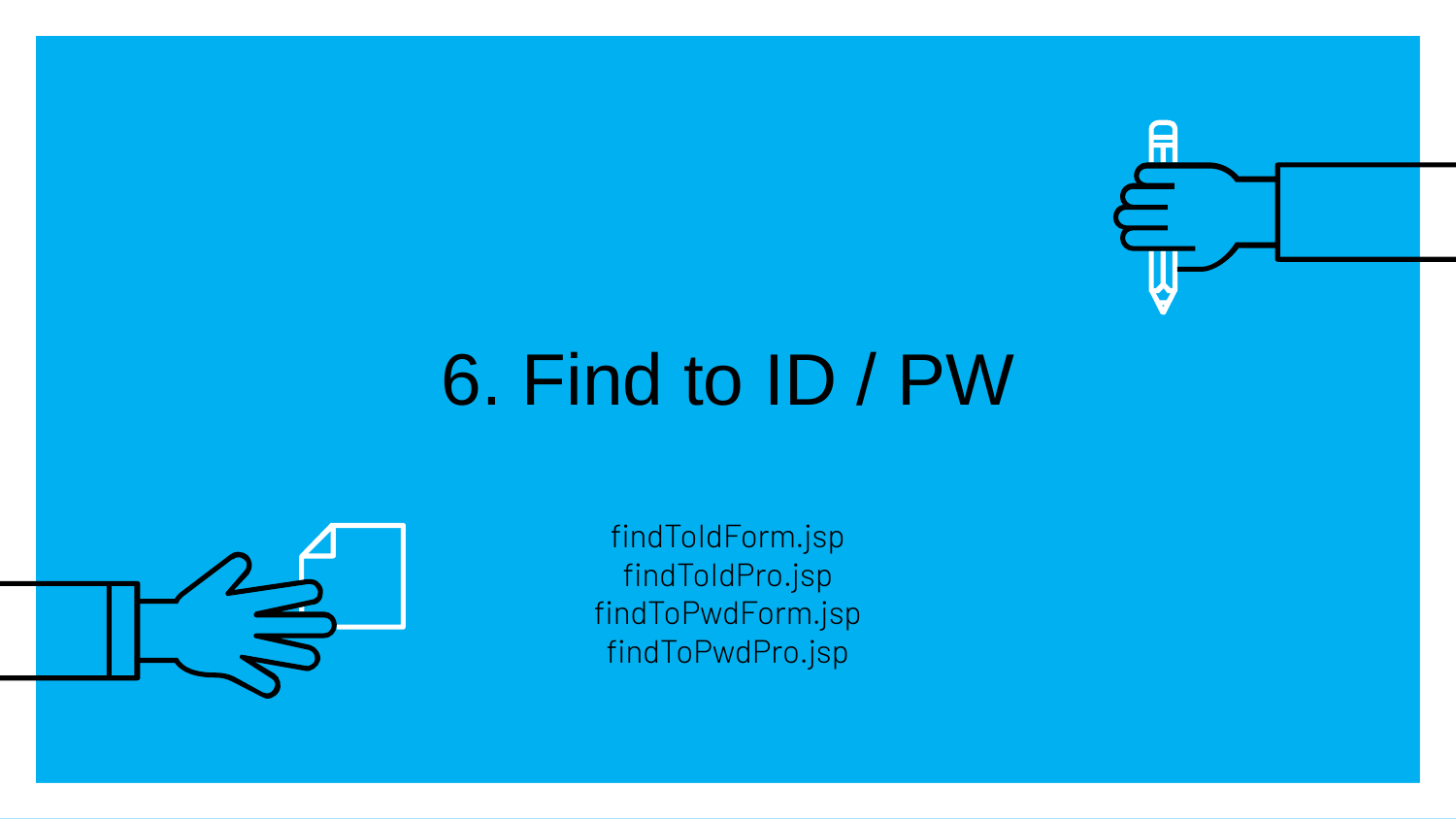

# 6. Find to ID / PW
findToIdForm.jsp
findToIdPro.jsp
findToPwdForm.jsp
findToPwdPro.jsp